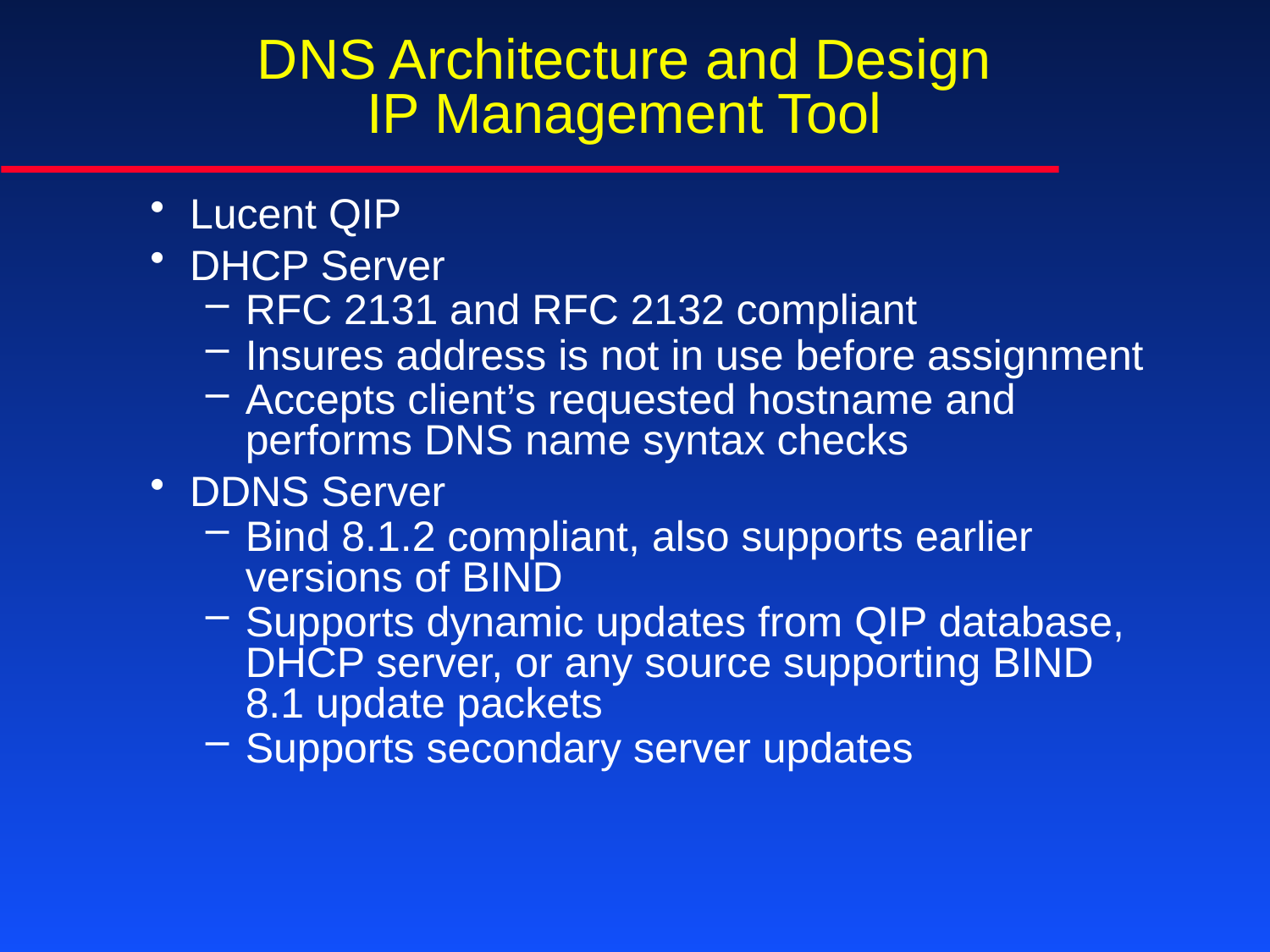

# DNS Architecture and Design IP Management Tool
Lucent QIP
DHCP Server
RFC 2131 and RFC 2132 compliant
Insures address is not in use before assignment
Accepts client’s requested hostname and performs DNS name syntax checks
DDNS Server
Bind 8.1.2 compliant, also supports earlier versions of BIND
Supports dynamic updates from QIP database, DHCP server, or any source supporting BIND 8.1 update packets
Supports secondary server updates